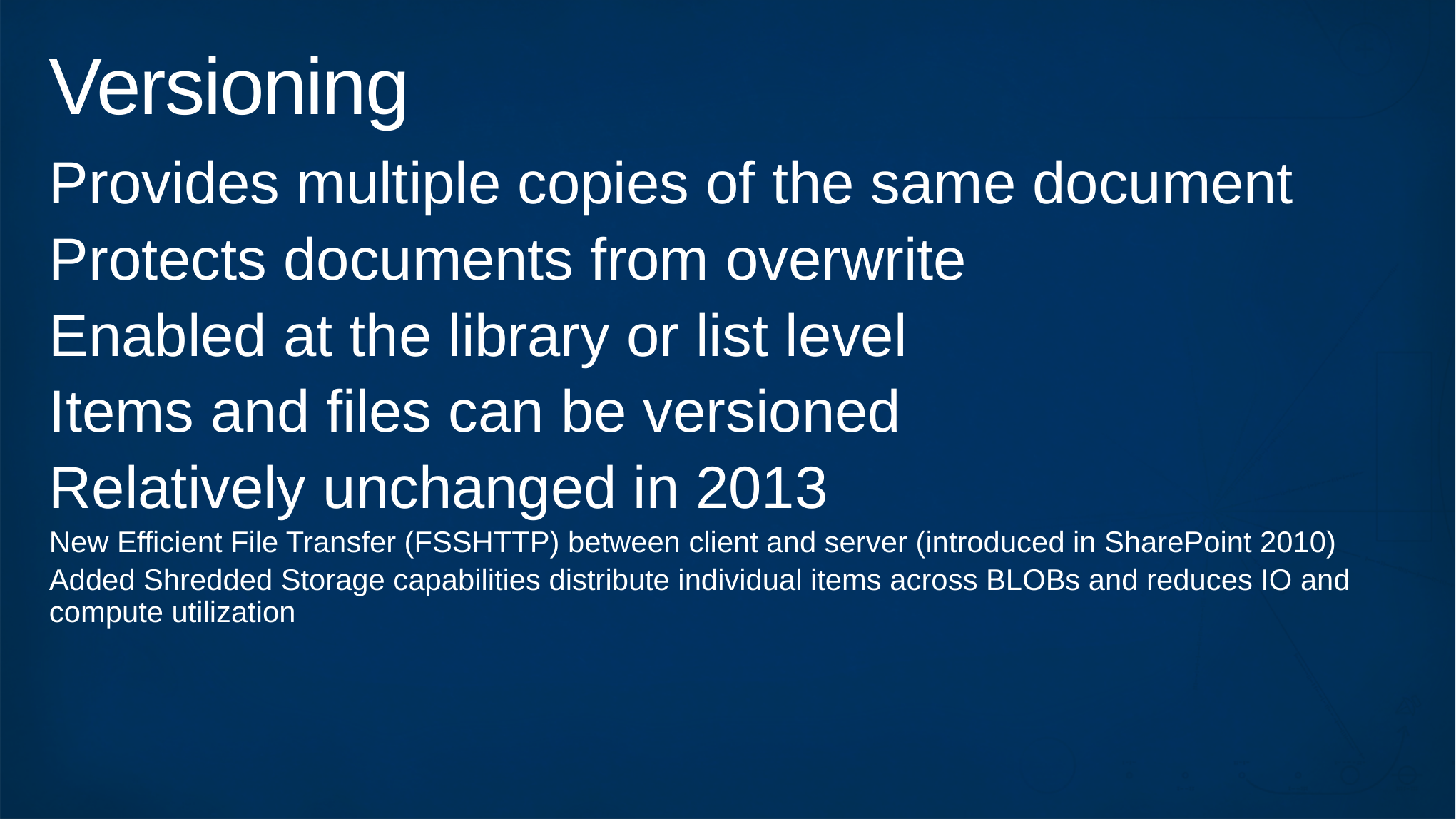

# Versioning
Provides multiple copies of the same document
Protects documents from overwrite
Enabled at the library or list level
Items and files can be versioned
Relatively unchanged in 2013
New Efficient File Transfer (FSSHTTP) between client and server (introduced in SharePoint 2010)
Added Shredded Storage capabilities distribute individual items across BLOBs and reduces IO and compute utilization